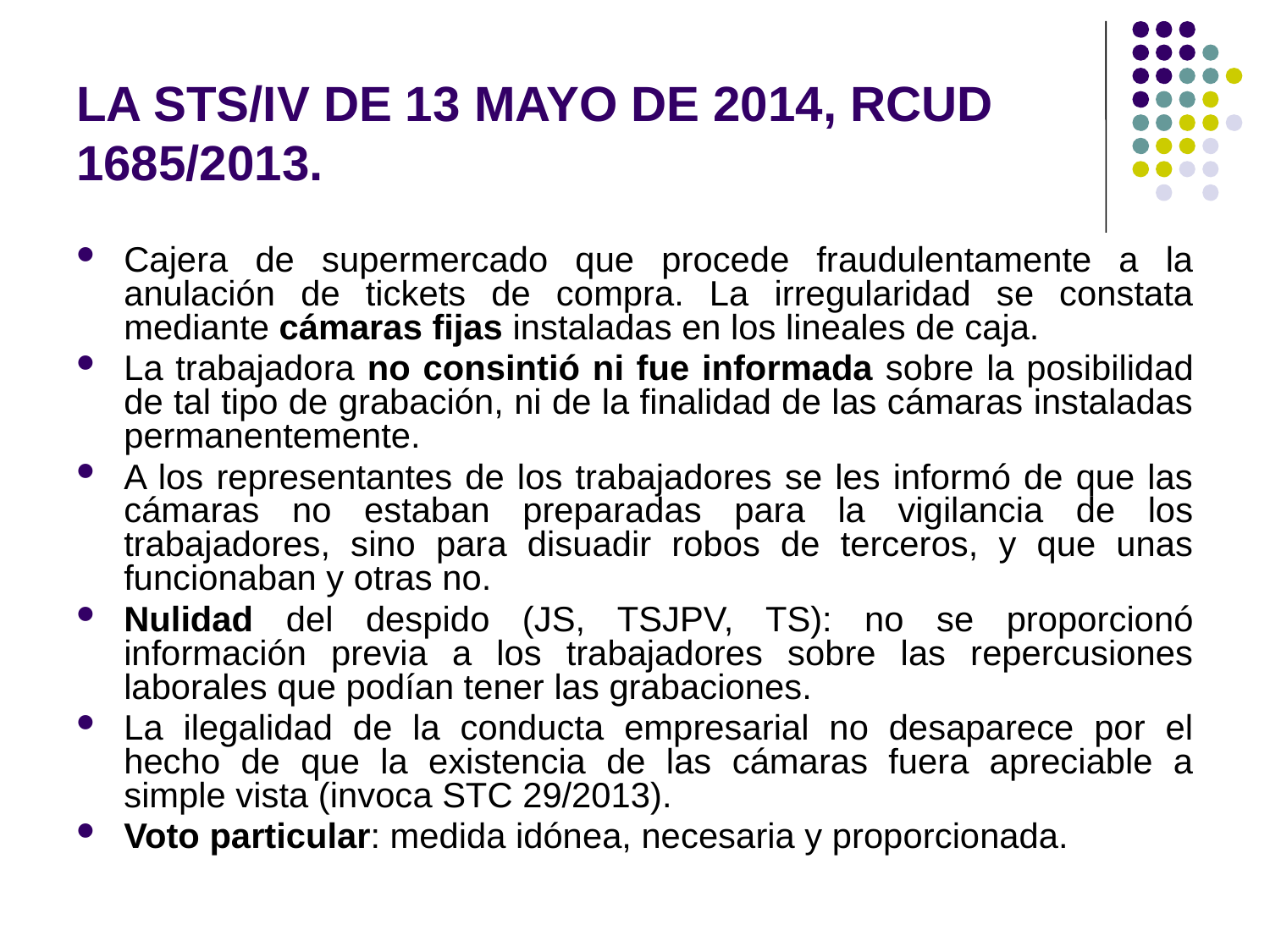

# LA STS/IV DE 13 MAYO DE 2014, RCUD 1685/2013.
Cajera de supermercado que procede fraudulentamente a la anulación de tickets de compra. La irregularidad se constata mediante cámaras fijas instaladas en los lineales de caja.
La trabajadora no consintió ni fue informada sobre la posibilidad de tal tipo de grabación, ni de la finalidad de las cámaras instaladas permanentemente.
A los representantes de los trabajadores se les informó de que las cámaras no estaban preparadas para la vigilancia de los trabajadores, sino para disuadir robos de terceros, y que unas funcionaban y otras no.
Nulidad del despido (JS, TSJPV, TS): no se proporcionó información previa a los trabajadores sobre las repercusiones laborales que podían tener las grabaciones.
La ilegalidad de la conducta empresarial no desaparece por el hecho de que la existencia de las cámaras fuera apreciable a simple vista (invoca STC 29/2013).
Voto particular: medida idónea, necesaria y proporcionada.